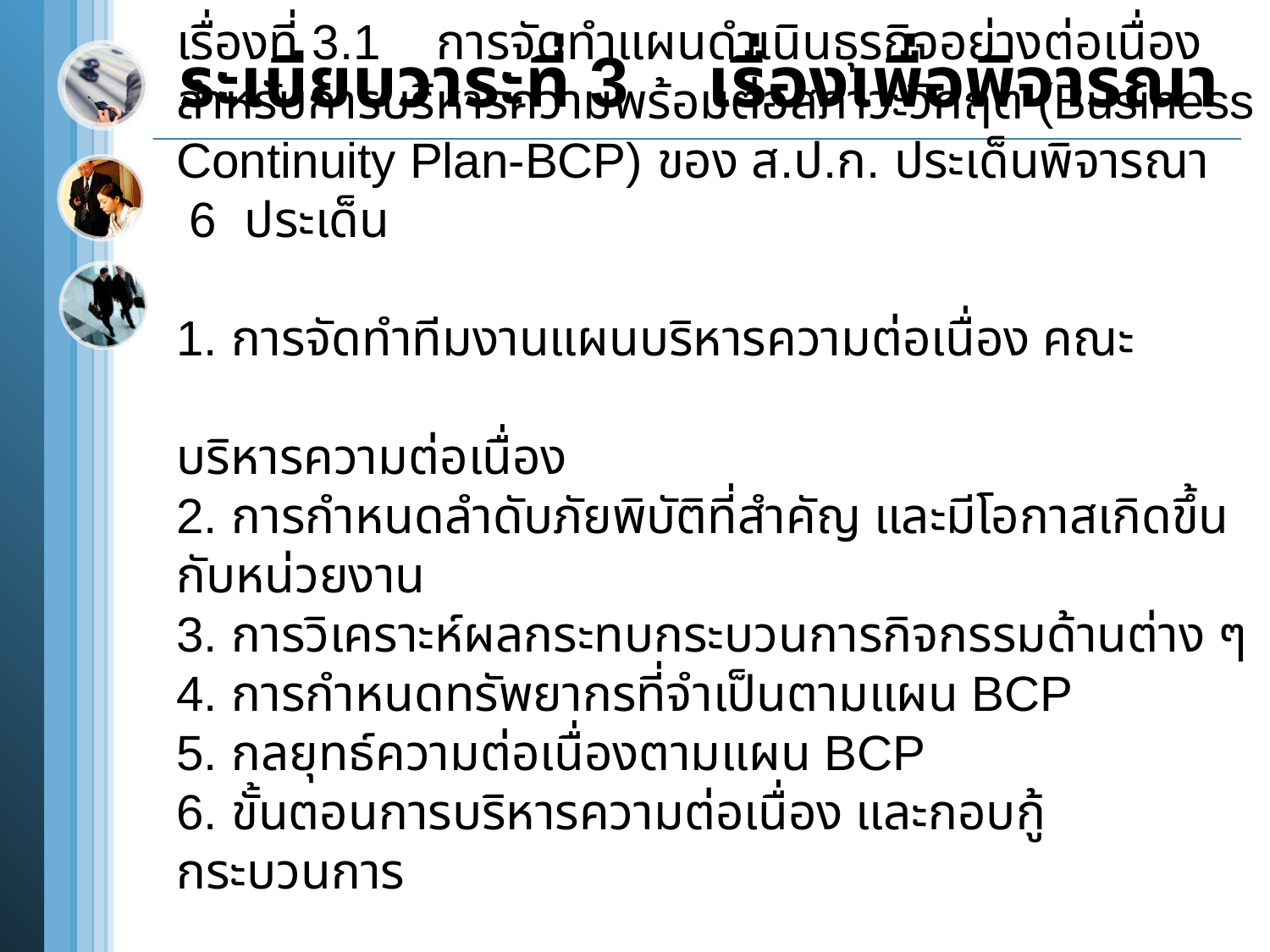

# ระเบียบวาระที่ 3    เรื่องเพื่อพิจารณา
เรื่องที่ 3.1    การจัดทำแผนดำเนินธุรกิจอย่างต่อเนื่องสำหรับการบริหารความพร้อมต่อสภาวะวิกฤต (Business Continuity Plan-BCP) ของ ส.ป.ก. ประเด็นพิจารณา  6  ประเด็น
1. การจัดทำทีมงานแผนบริหารความต่อเนื่อง คณะบริหารความต่อเนื่อง
2. การกำหนดลำดับภัยพิบัติที่สำคัญ และมีโอกาสเกิดขึ้นกับหน่วยงาน
3. การวิเคราะห์ผลกระทบกระบวนการกิจกรรมด้านต่าง ๆ
4. การกำหนดทรัพยากรที่จำเป็นตามแผน BCP
5. กลยุทธ์ความต่อเนื่องตามแผน BCP
6. ขั้นตอนการบริหารความต่อเนื่อง และกอบกู้กระบวนการ